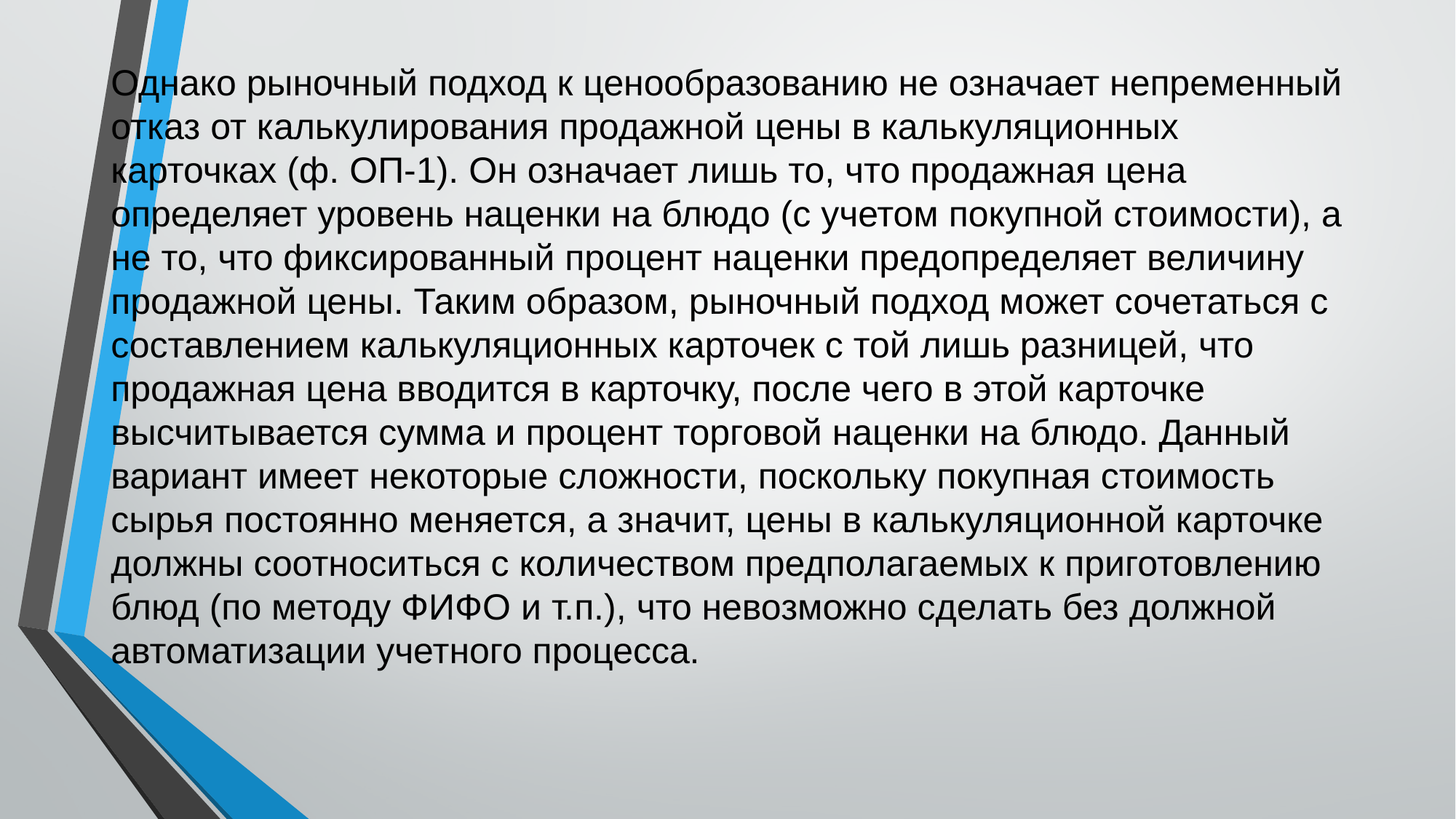

Однако рыночный подход к ценообразованию не означает непременный отказ от калькулирования продажной цены в калькуляционных карточках (ф. ОП-1). Он означает лишь то, что продажная цена определяет уровень наценки на блюдо (с учетом покупной стоимости), а не то, что фиксированный процент наценки предопределяет величину продажной цены. Таким образом, рыночный подход может сочетаться с составлением калькуляционных карточек с той лишь разницей, что продажная цена вводится в карточку, после чего в этой карточке высчитывается сумма и процент торговой наценки на блюдо. Данный вариант имеет некоторые сложности, поскольку покупная стоимость сырья постоянно меняется, а значит, цены в калькуляционной карточке должны соотноситься с количеством предполагаемых к приготовлению блюд (по методу ФИФО и т.п.), что невозможно сделать без должной автоматизации учетного процесса.